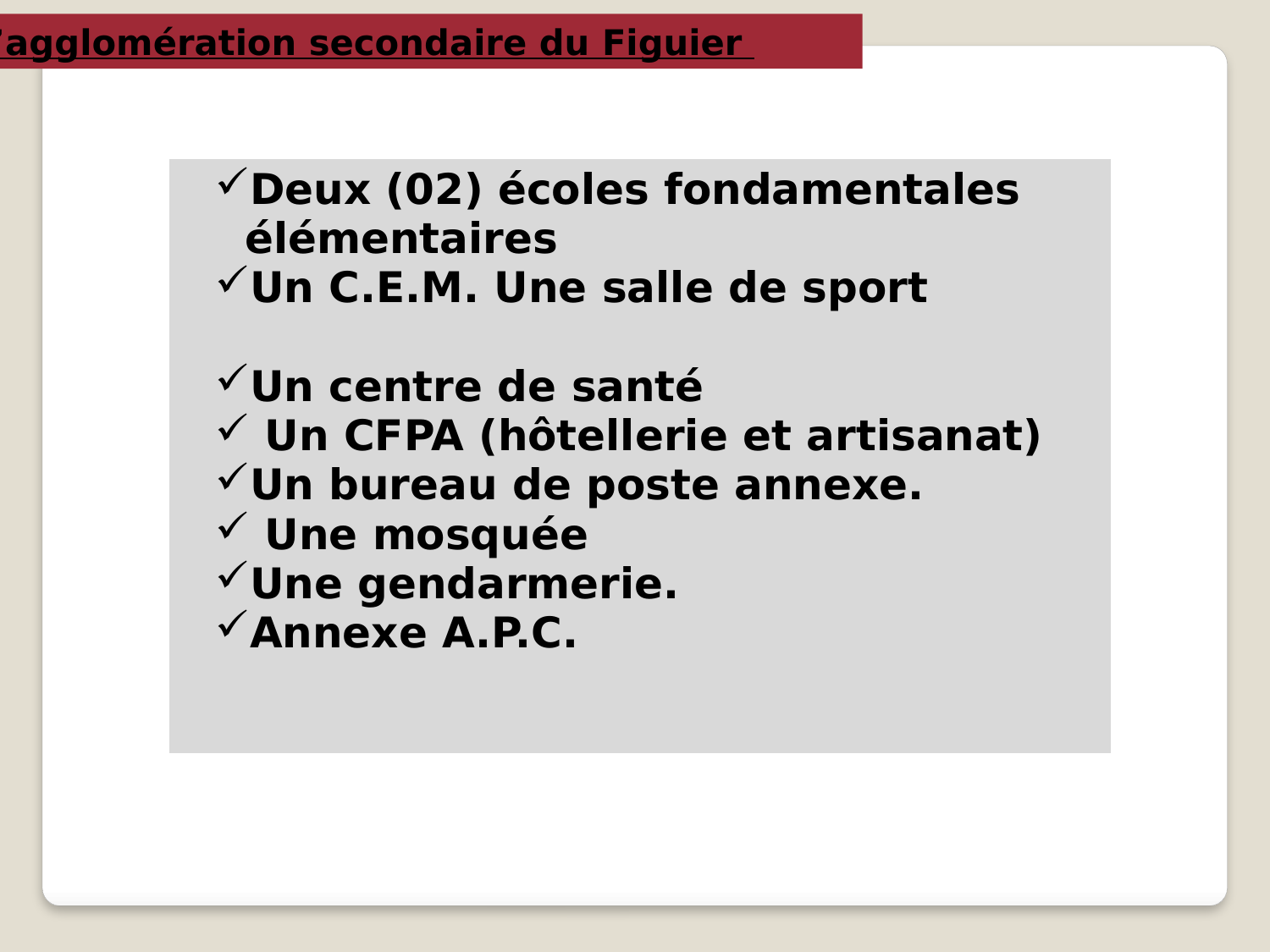

B-L’agglomération secondaire du Figuier
| Deux (02) écoles fondamentales élémentaires Un C.E.M. Une salle de sport Un centre de santé Un CFPA (hôtellerie et artisanat) Un bureau de poste annexe. Une mosquée Une gendarmerie. Annexe A.P.C. |
| --- |